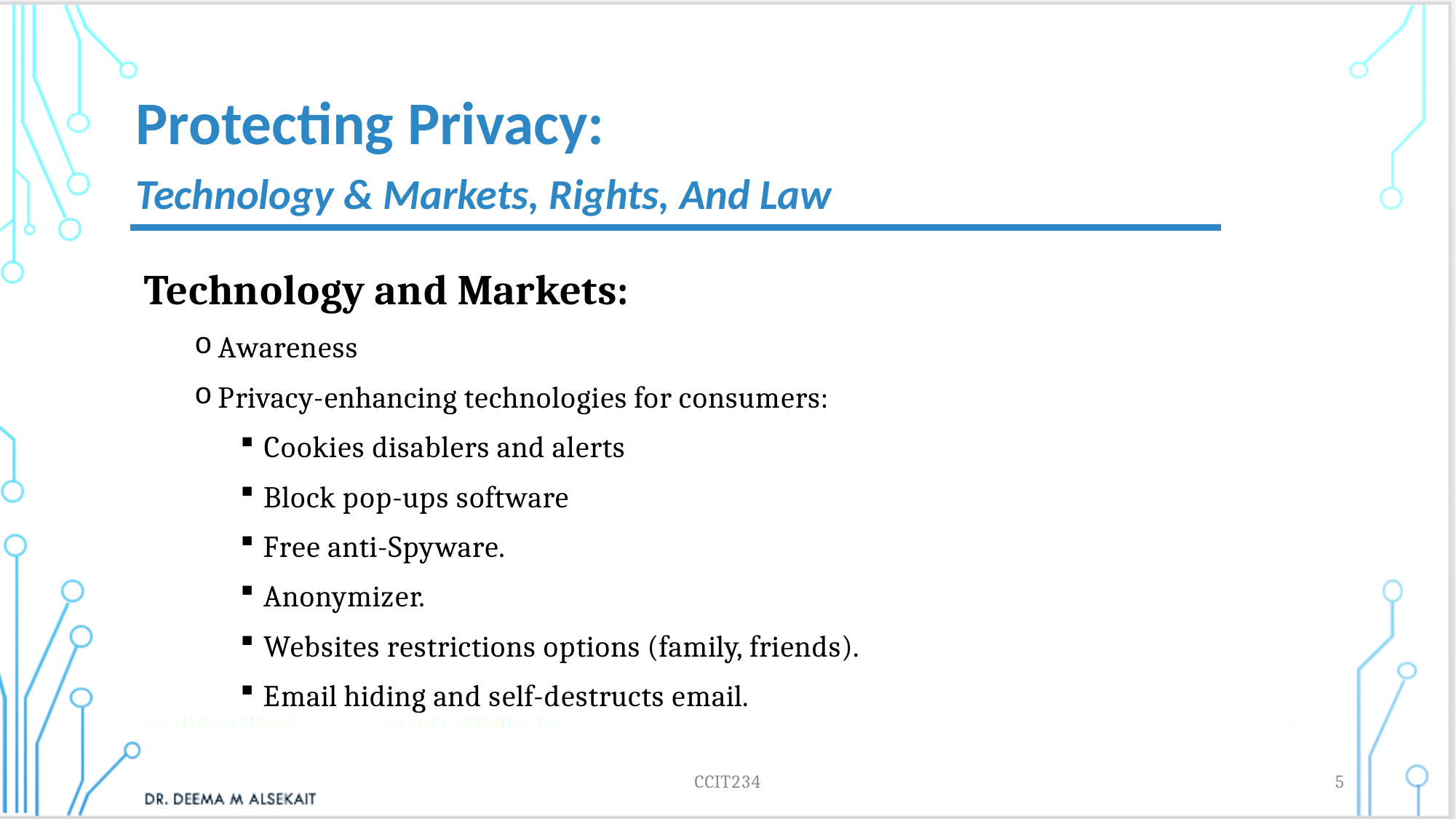

Protecting Privacy:
Technology & Markets, Rights, And Law
Technology and Markets:
Awareness
Privacy-enhancing technologies for consumers:
Cookies disablers and alerts
Block pop-ups software
Free anti-Spyware.
Anonymizer.
Websites restrictions options (family, friends).
Email hiding and self-destructs email.
CCIT234
5